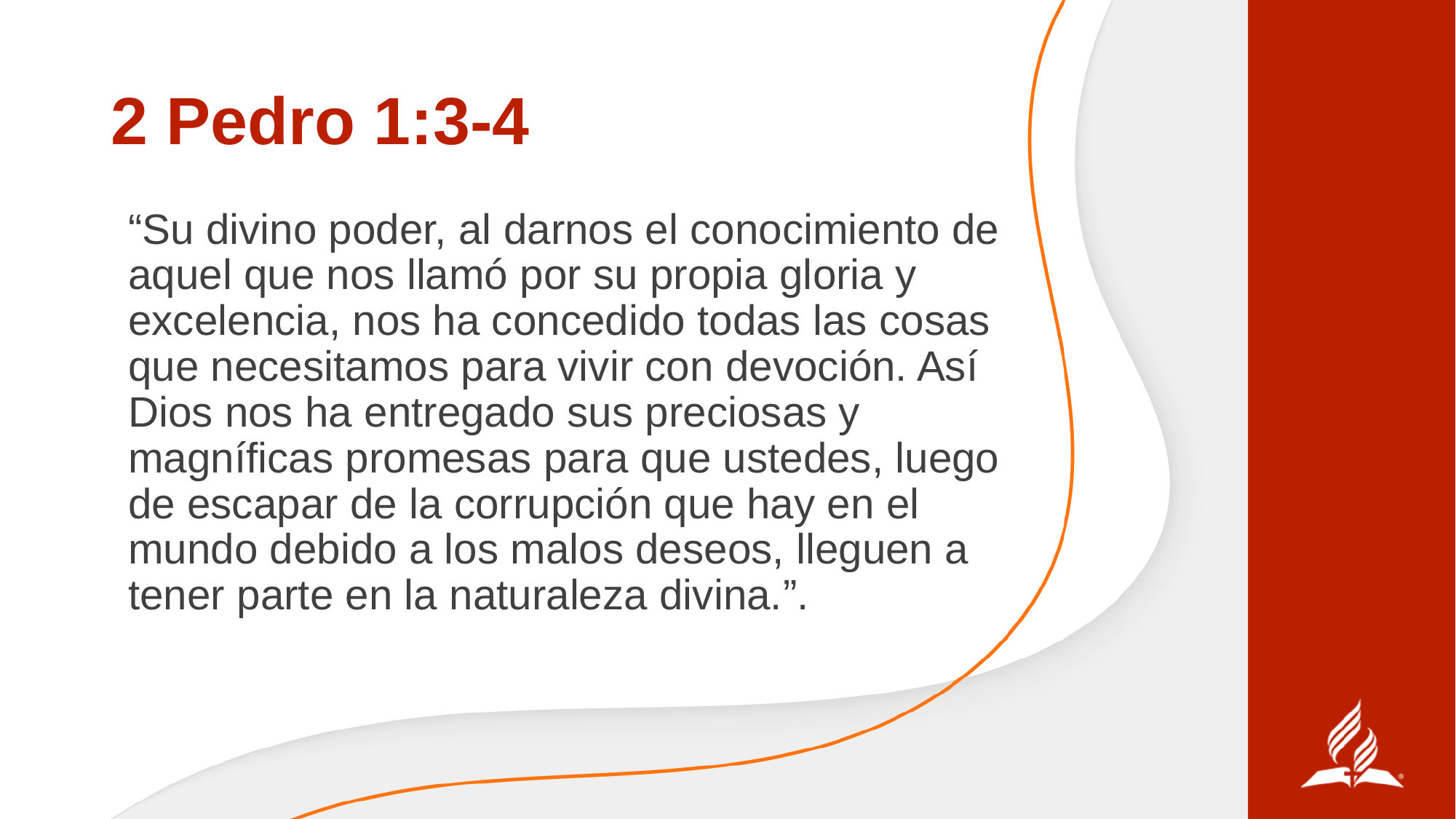

# 2 Pedro 1:3-4
“Su divino poder, al darnos el conocimiento de aquel que nos llamó por su propia gloria y excelencia, nos ha concedido todas las cosas que necesitamos para vivir con devoción. Así Dios nos ha entregado sus preciosas y magníficas promesas para que ustedes, luego de escapar de la corrupción que hay en el mundo debido a los malos deseos, lleguen a tener parte en la naturaleza divina.”.